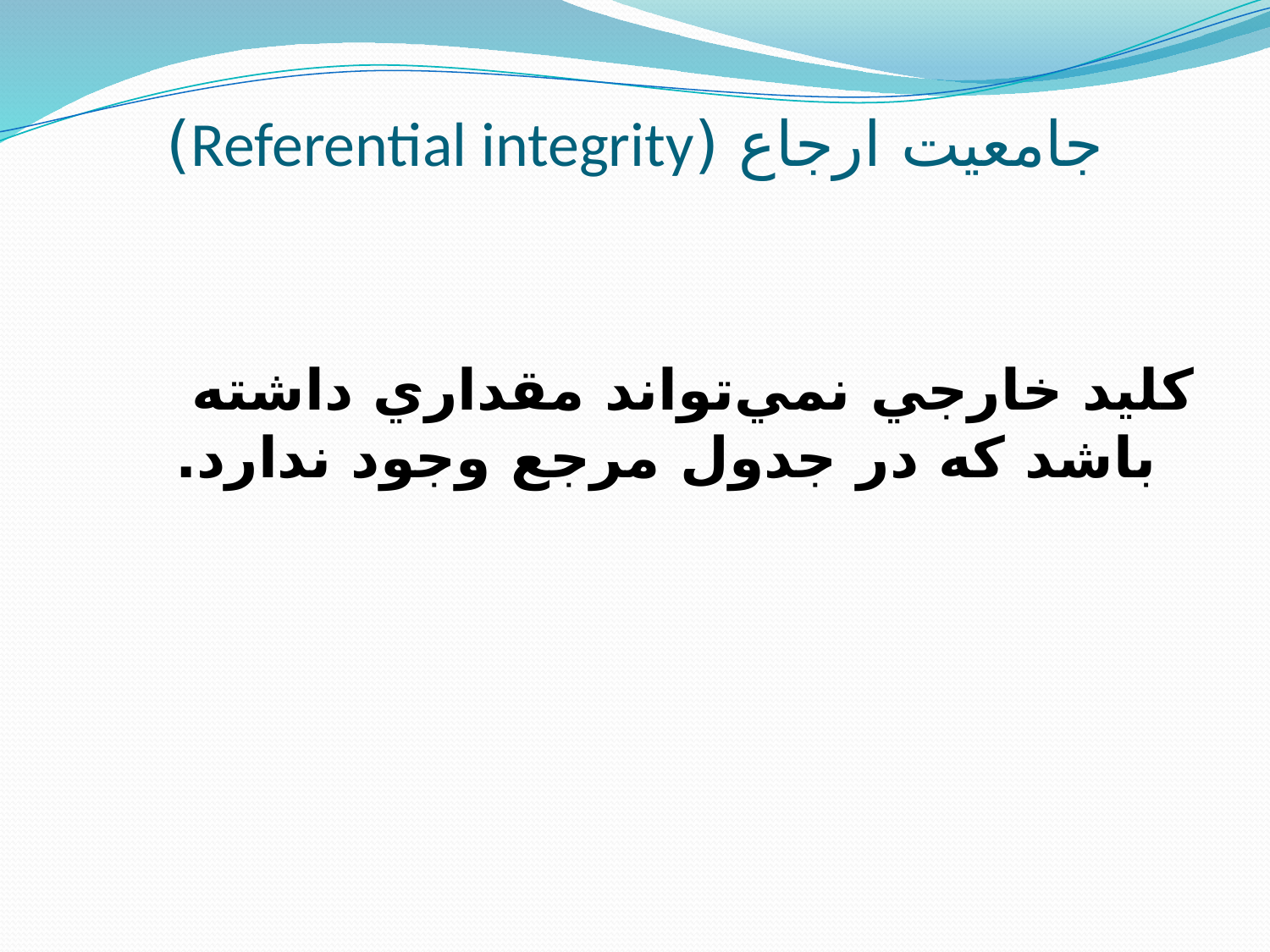

# جامعيت ارجاع (Referential integrity)

کليد خارجي نمي‌تواند مقداري داشته باشد که در جدول مرجع وجود ندارد.